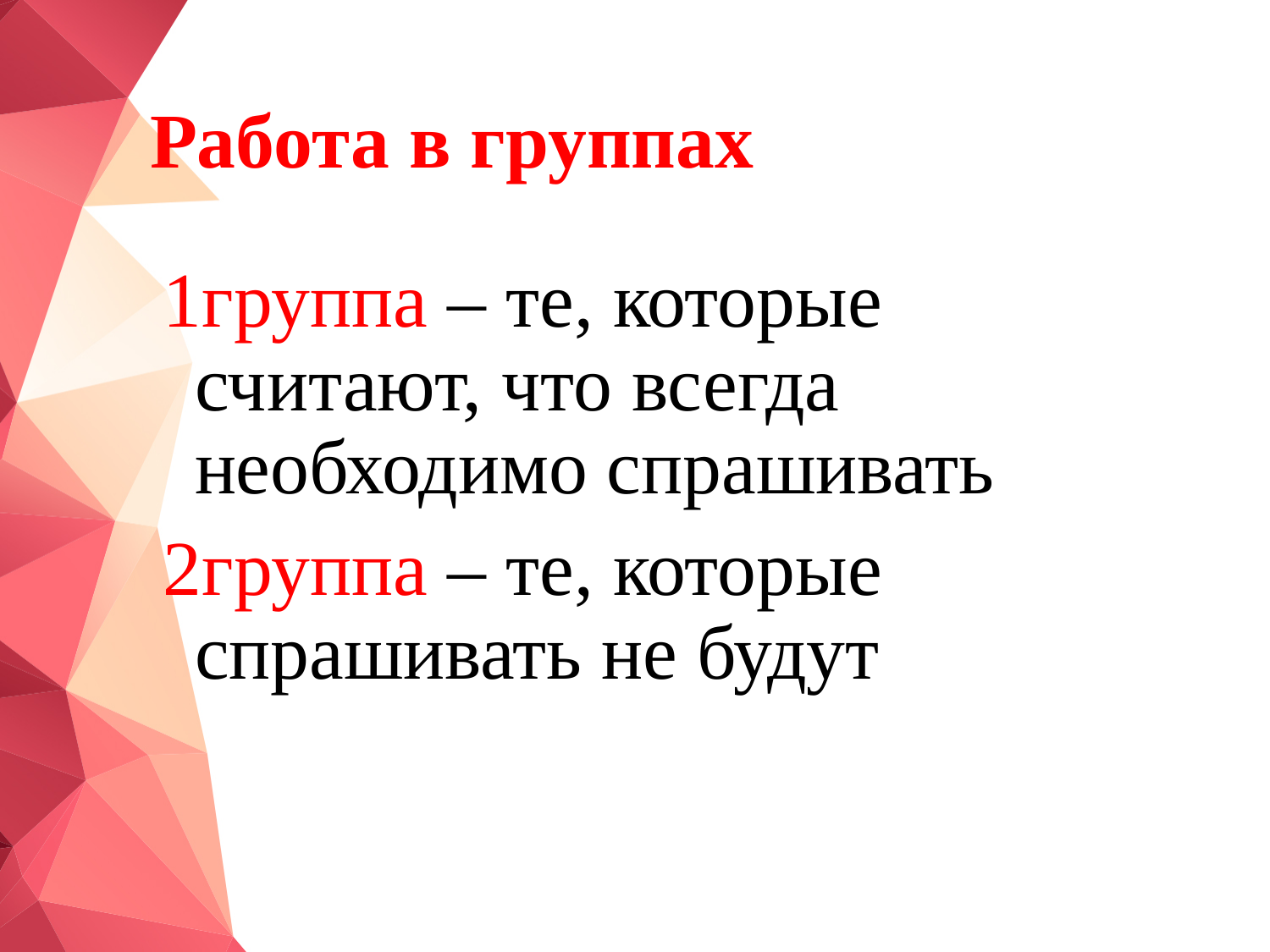

# Работа в группах
1группа – те, которые считают, что всегда необходимо спрашивать
2группа – те, которые спрашивать не будут